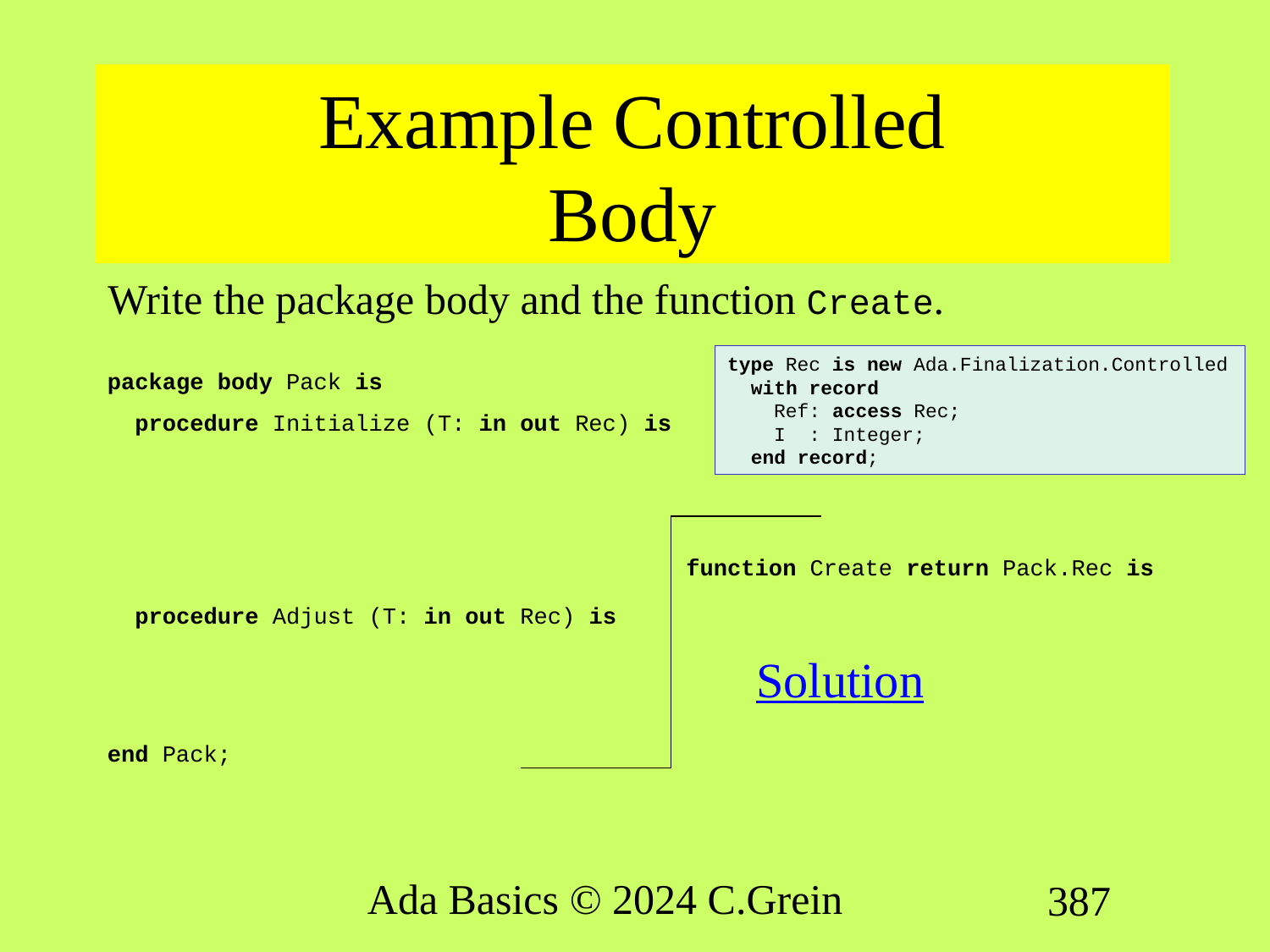

# Example Controlled Body
Write the package body and the function Create.
type Rec is new Ada.Finalization.Controlled
  with record
    Ref: access Rec;
    I  : Integer;
  end record;
package body Pack is
  procedure Initialize (T: in out Rec) is

  procedure Adjust (T: in out Rec) is

end Pack;
function Create return Pack.Rec is

Solution
Ada Basics © 2024 C.Grein
387